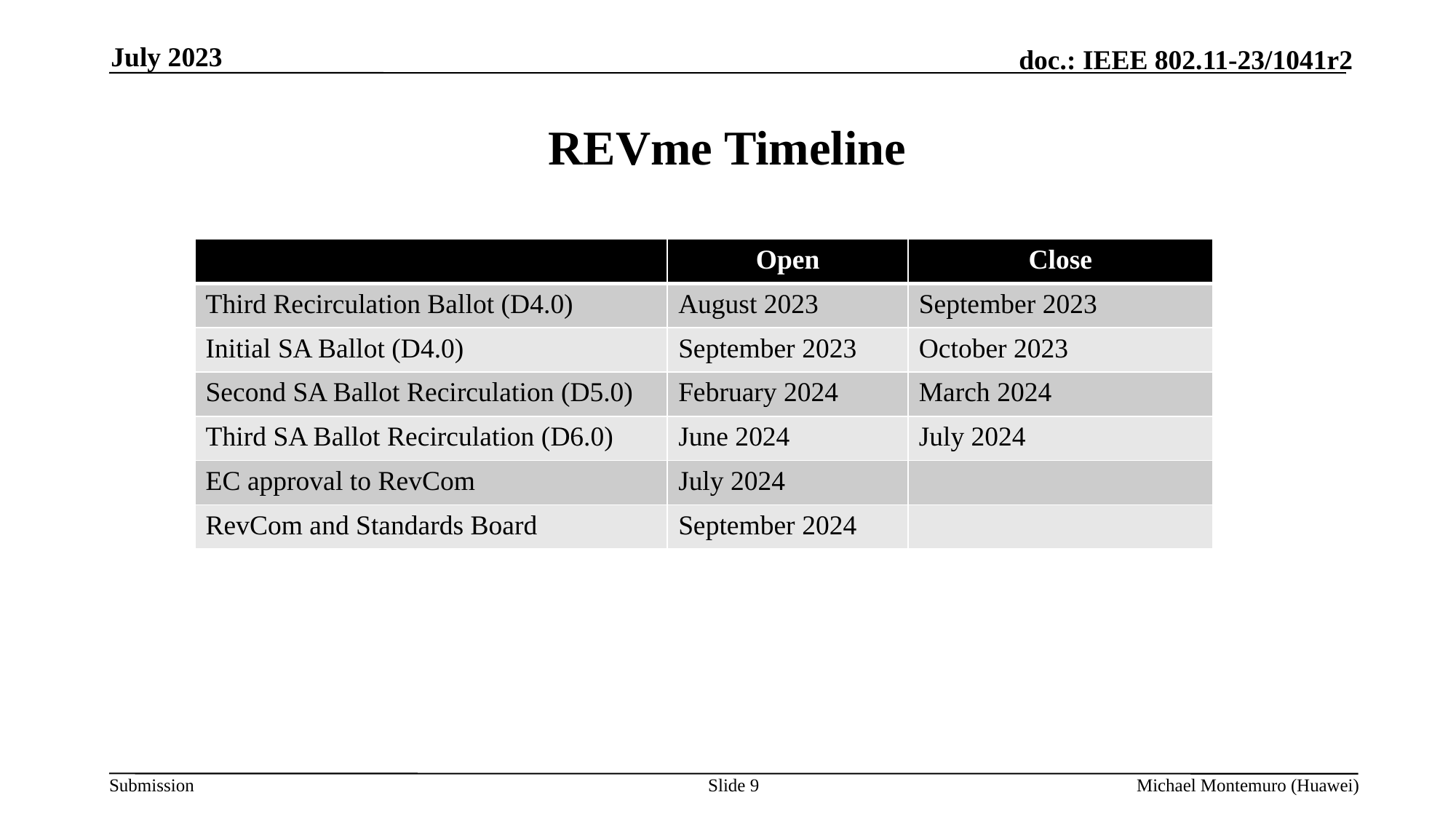

July 2023
# REVme Timeline
|  | Open | Close |
| --- | --- | --- |
| Third Recirculation Ballot (D4.0) | August 2023 | September 2023 |
| Initial SA Ballot (D4.0) | September 2023 | October 2023 |
| Second SA Ballot Recirculation (D5.0) | February 2024 | March 2024 |
| Third SA Ballot Recirculation (D6.0) | June 2024 | July 2024 |
| EC approval to RevCom | July 2024 |  |
| RevCom and Standards Board | September 2024 |  |
Slide 9
Michael Montemuro (Huawei)